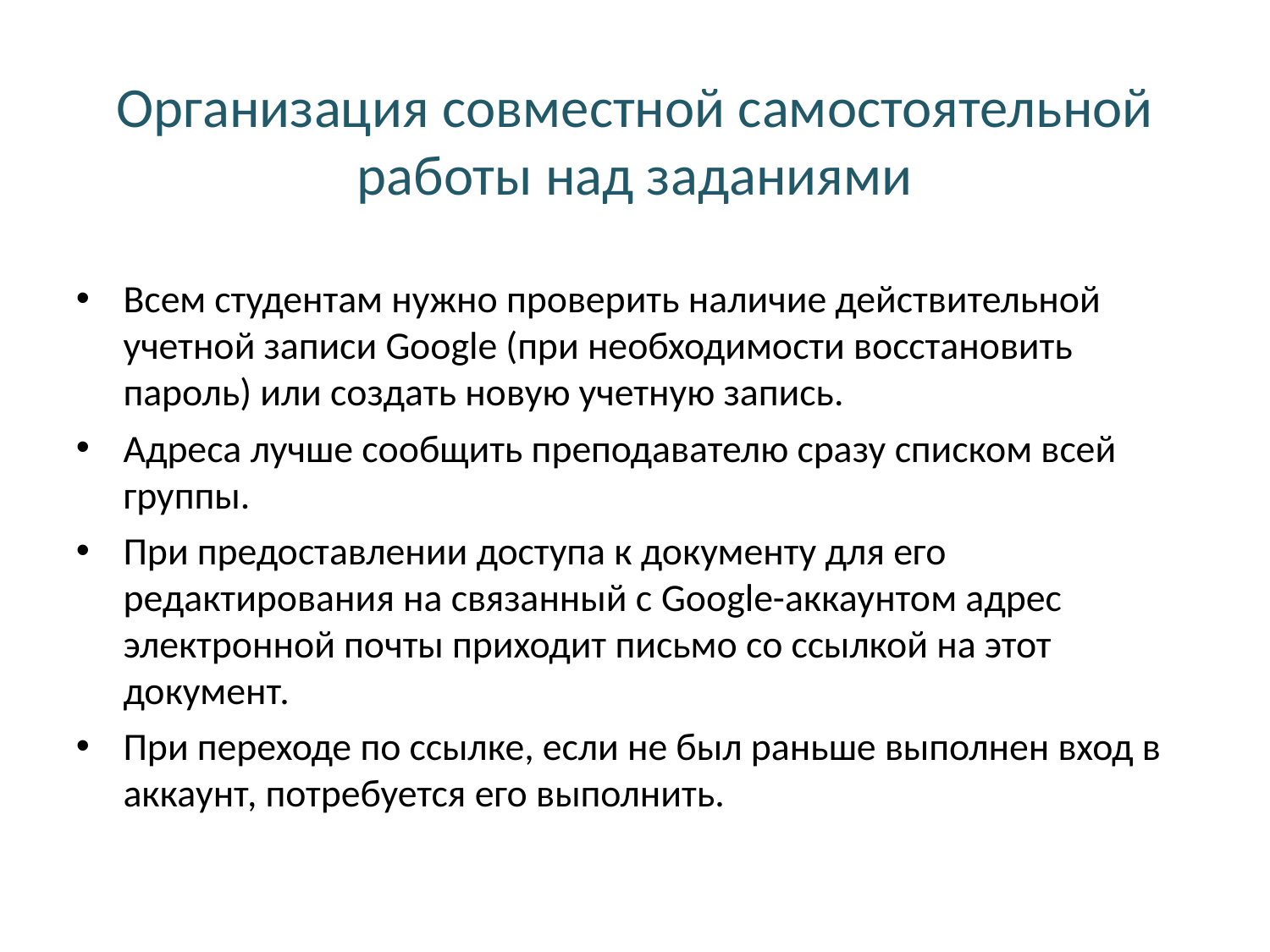

Организация совместной самостоятельной работы над заданиями
Всем студентам нужно проверить наличие действительной учетной записи Google (при необходимости восстановить пароль) или создать новую учетную запись.
Адреса лучше сообщить преподавателю сразу списком всей группы.
При предоставлении доступа к документу для его редактирования на связанный с Google-аккаунтом адрес электронной почты приходит письмо со ссылкой на этот документ.
При переходе по ссылке, если не был раньше выполнен вход в аккаунт, потребуется его выполнить.